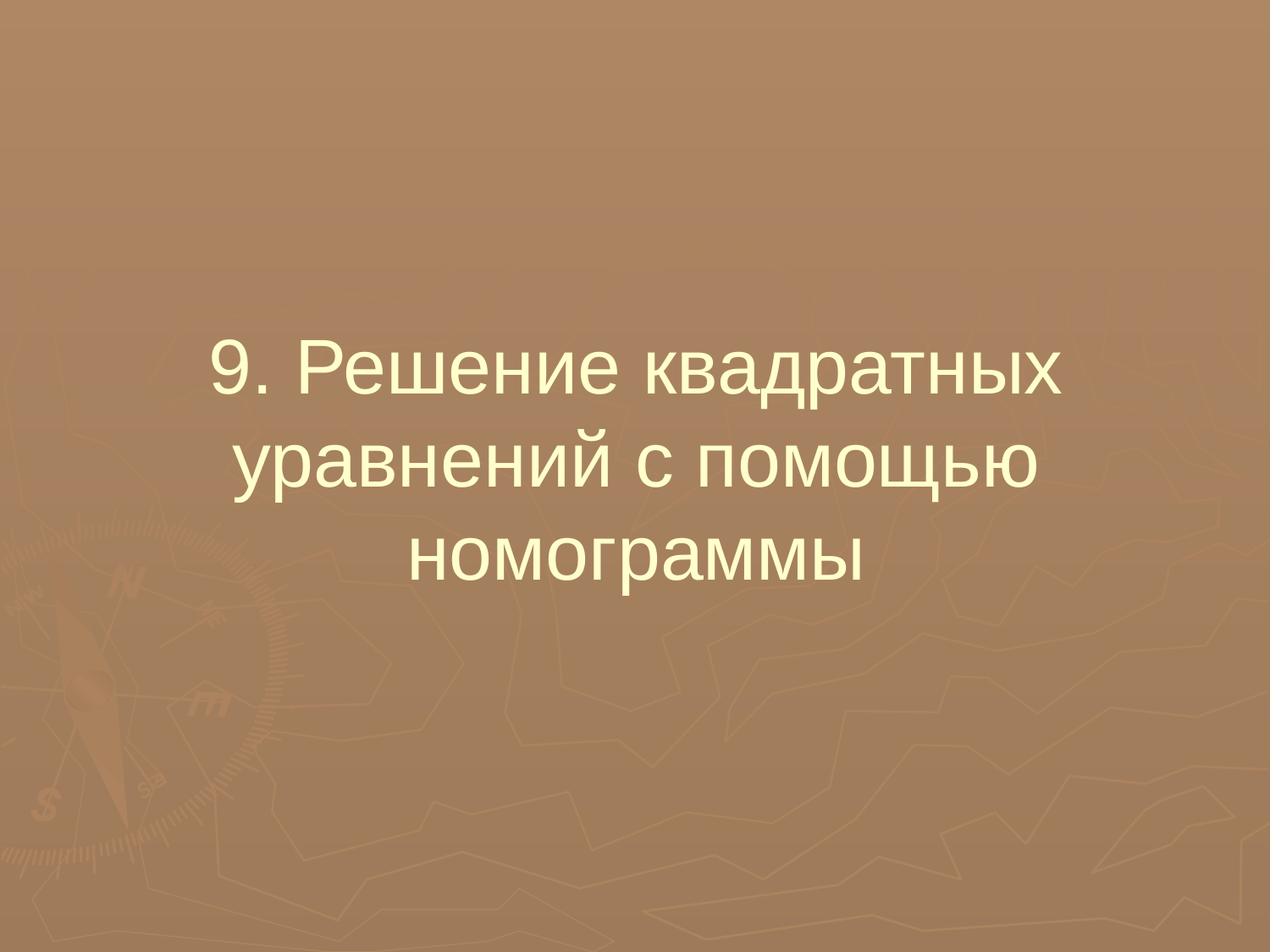

# 9. Решение квадратных уравнений с помощью номограммы